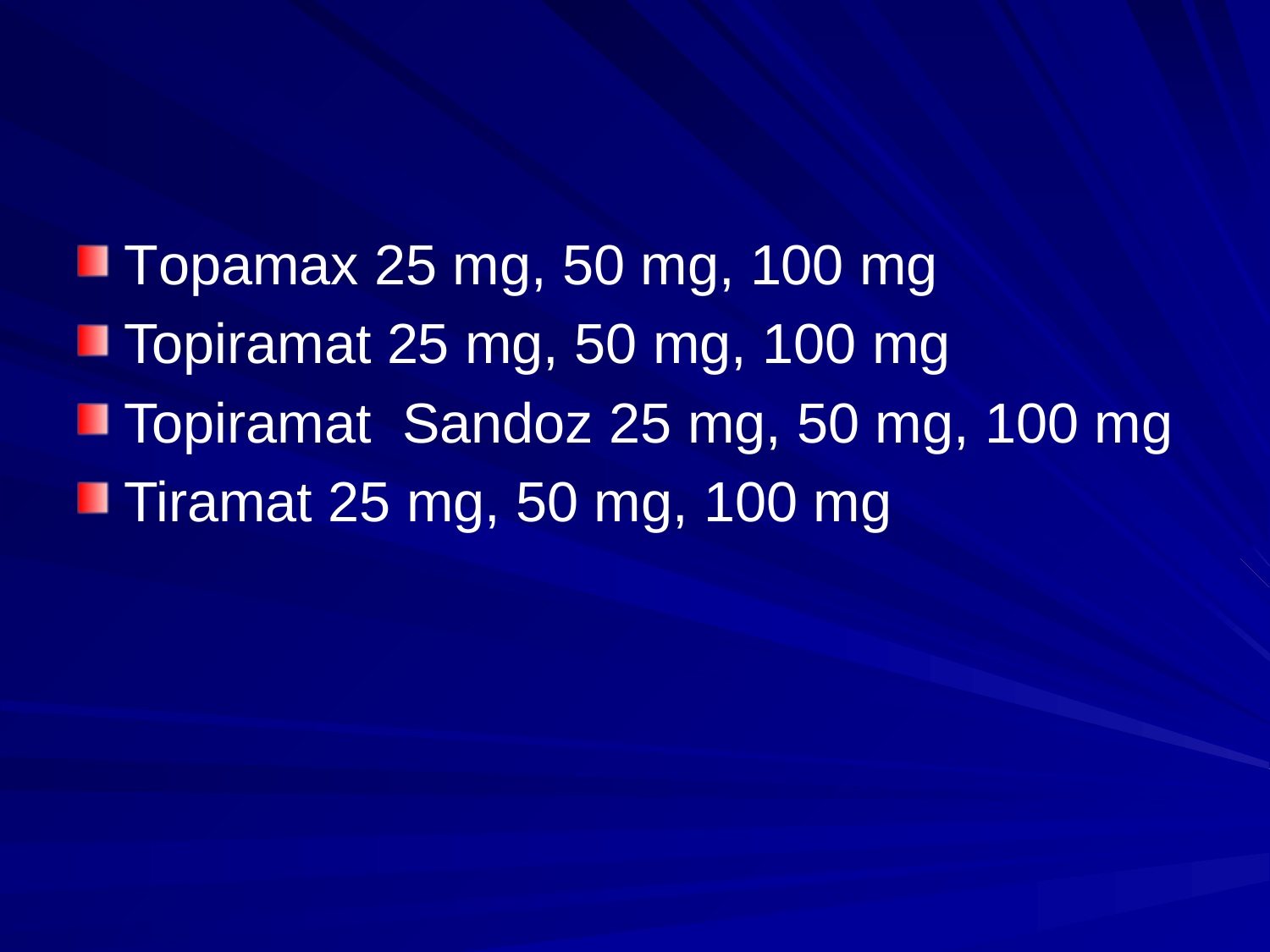

#
Тopamax 25 mg, 50 mg, 100 mg
Topiramat 25 mg, 50 mg, 100 mg
Topiramat  Sandoz 25 mg, 50 mg, 100 mg
Tiramat 25 mg, 50 mg, 100 mg